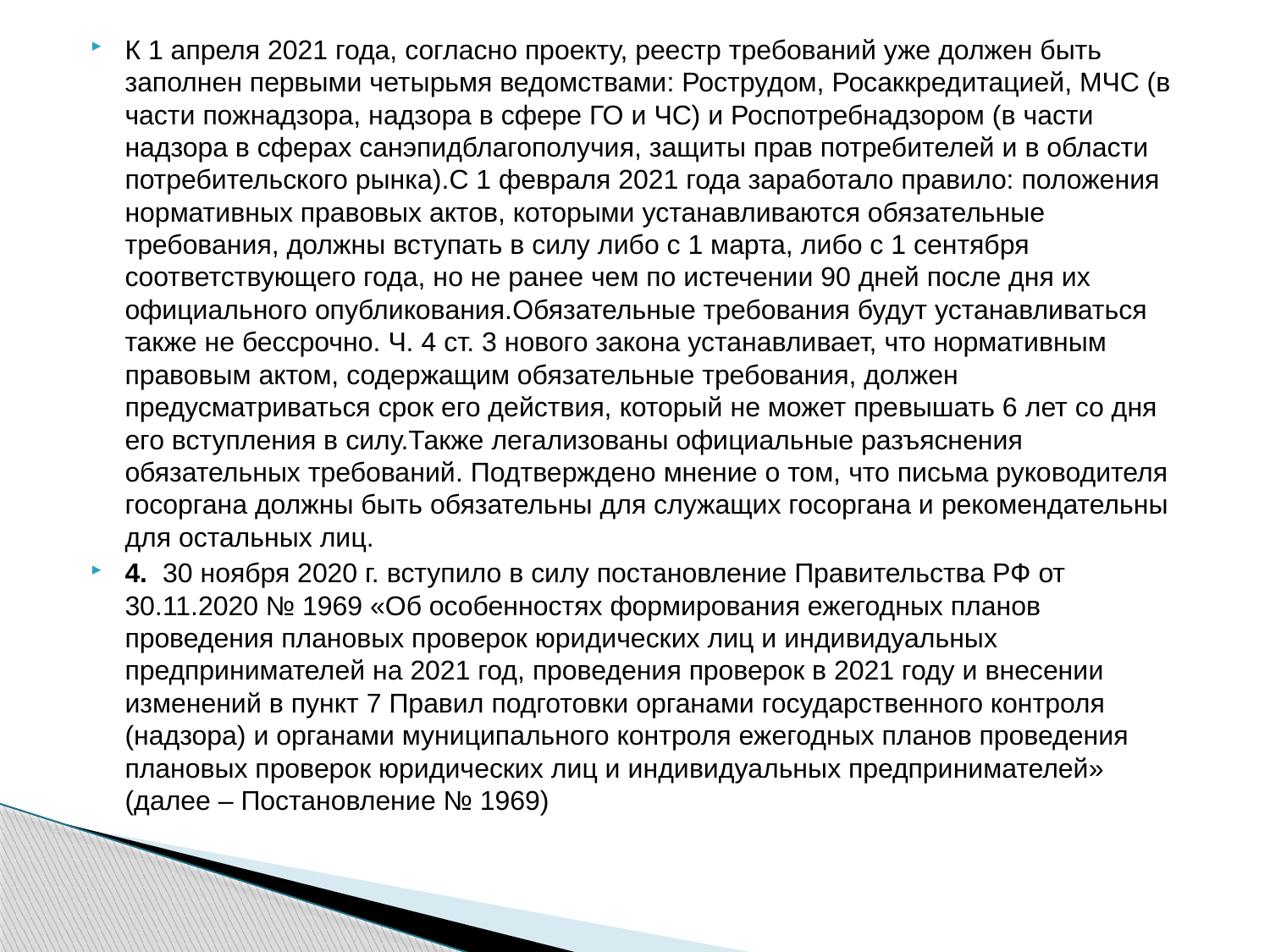

К 1 апреля 2021 года, согласно проекту, реестр требований уже должен быть заполнен первыми четырьмя ведомствами: Рострудом, Росаккредитацией, МЧС (в части пожнадзора, надзора в сфере ГО и ЧС) и Роспотребнадзором (в части надзора в сферах санэпидблагополучия, защиты прав потребителей и в области потребительского рынка).С 1 февраля 2021 года заработало правило: положения нормативных правовых актов, которыми устанавливаются обязательные требования, должны вступать в силу либо с 1 марта, либо с 1 сентября соответствующего года, но не ранее чем по истечении 90 дней после дня их официального опубликования.Обязательные требования будут устанавливаться также не бессрочно. Ч. 4 ст. 3 нового закона устанавливает, что нормативным правовым актом, содержащим обязательные требования, должен предусматриваться срок его действия, который не может превышать 6 лет со дня его вступления в силу.Также легализованы официальные разъяснения обязательных требований. Подтверждено мнение о том, что письма руководителя госоргана должны быть обязательны для служащих госоргана и рекомендательны для остальных лиц.
4.  30 ноября 2020 г. вступило в силу постановление Правительства РФ от 30.11.2020 № 1969 «Об особенностях формирования ежегодных планов проведения плановых проверок юридических лиц и индивидуальных предпринимателей на 2021 год, проведения проверок в 2021 году и внесении изменений в пункт 7 Правил подготовки органами государственного контроля (надзора) и органами муниципального контроля ежегодных планов проведения плановых проверок юридических лиц и индивидуальных предпринимателей» (далее – Постановление № 1969)